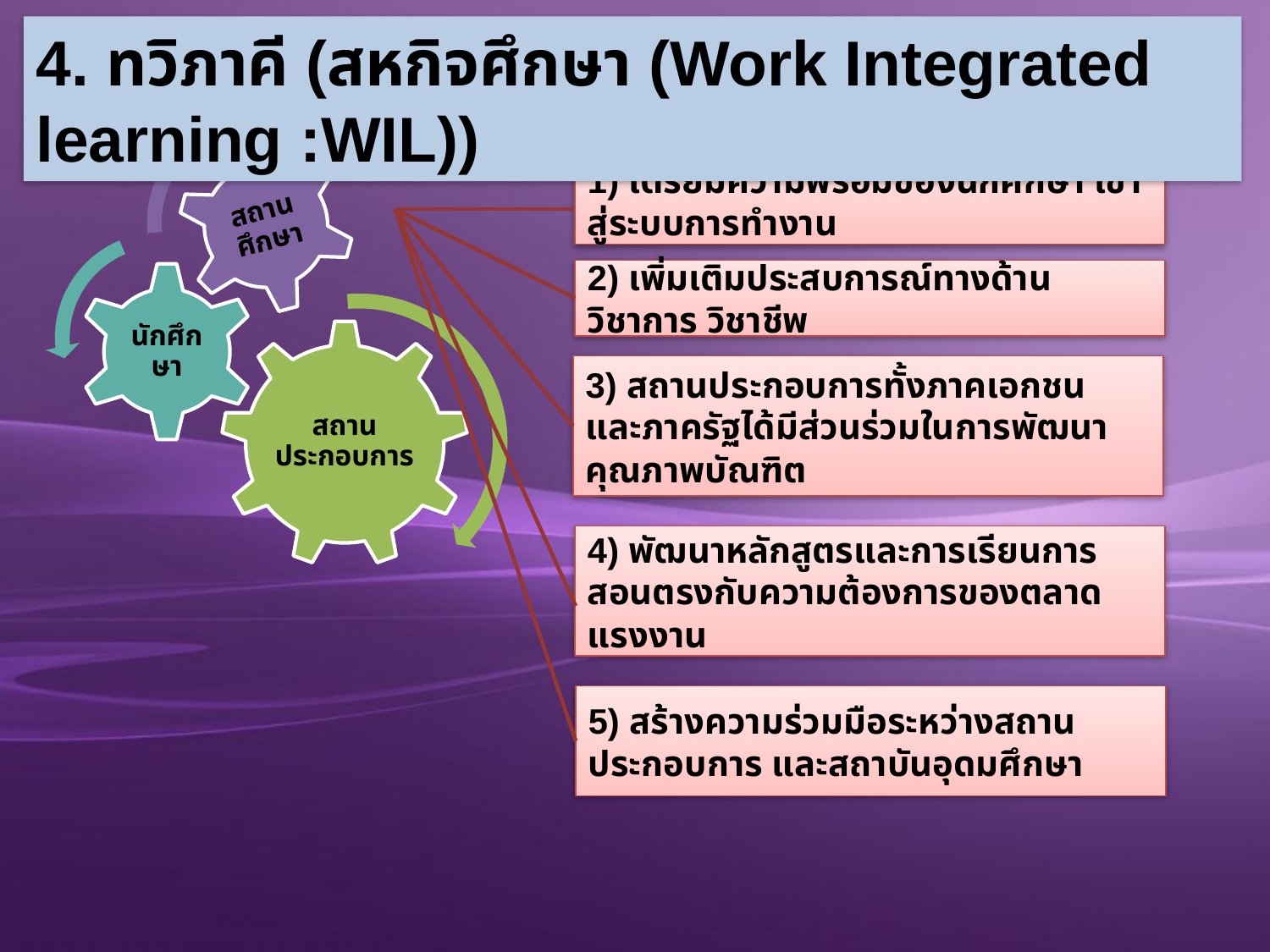

4. ทวิภาคี (สหกิจศึกษา (Work Integrated  learning :WIL))
สถานประกอบการ
นักศึกษา
สถานศึกษา
1) เตรียมความพร้อมของนักศึกษา เข้าสู่ระบบการทำงาน
2) เพิ่มเติมประสบการณ์ทางด้านวิชาการ วิชาชีพ
3) สถานประกอบการทั้งภาคเอกชน และภาครัฐได้มีส่วนร่วมในการพัฒนาคุณภาพบัณฑิต
4) พัฒนาหลักสูตรและการเรียนการสอนตรงกับความต้องการของตลาดแรงงาน
5) สร้างความร่วมมือระหว่างสถานประกอบการ และสถาบันอุดมศึกษา